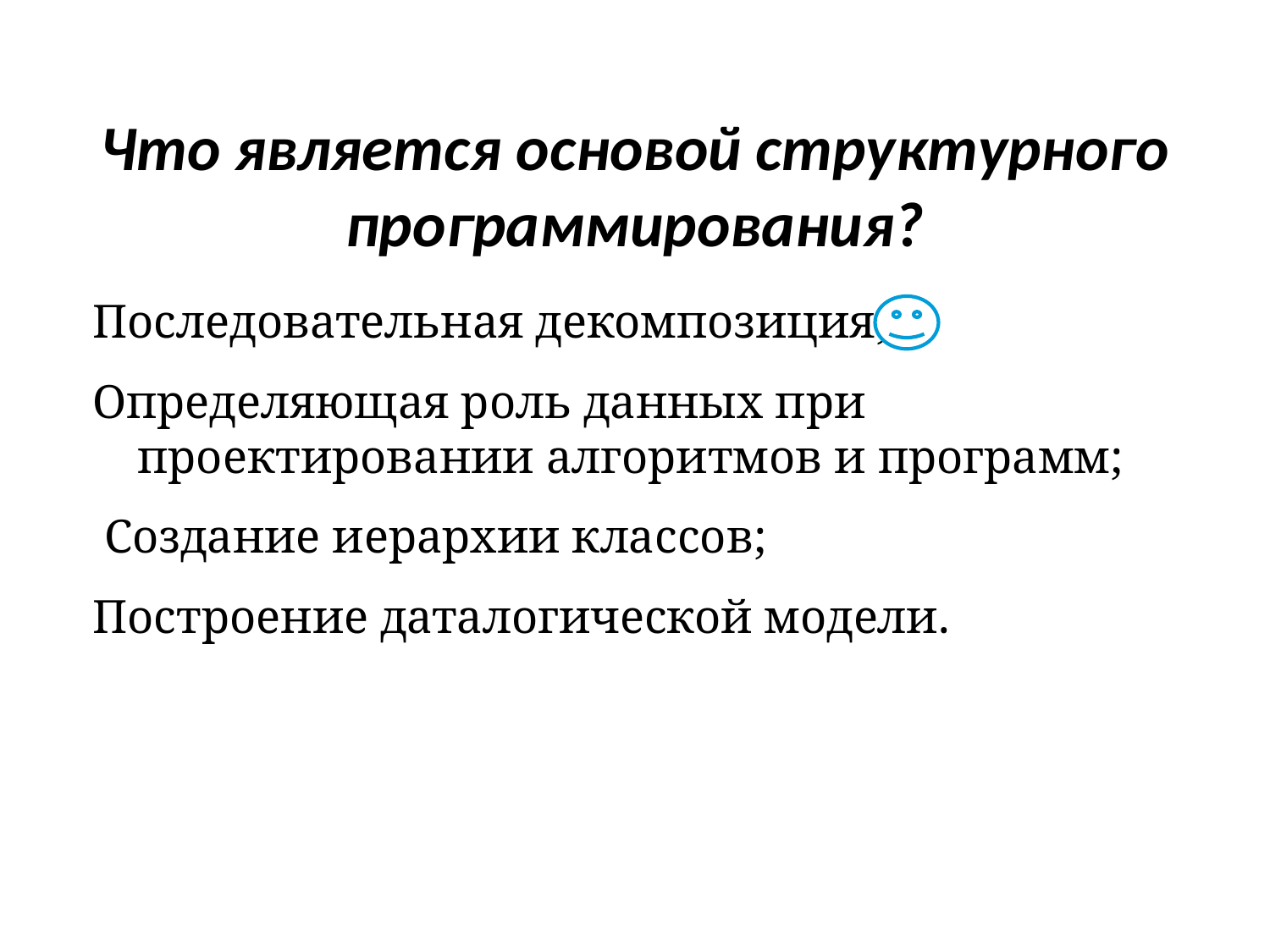

Что является основой структурного программирования?
Последовательная декомпозиция;
Определяющая роль данных при проектировании алгоритмов и программ;
 Создание иерархии классов;
Построение даталогической модели.